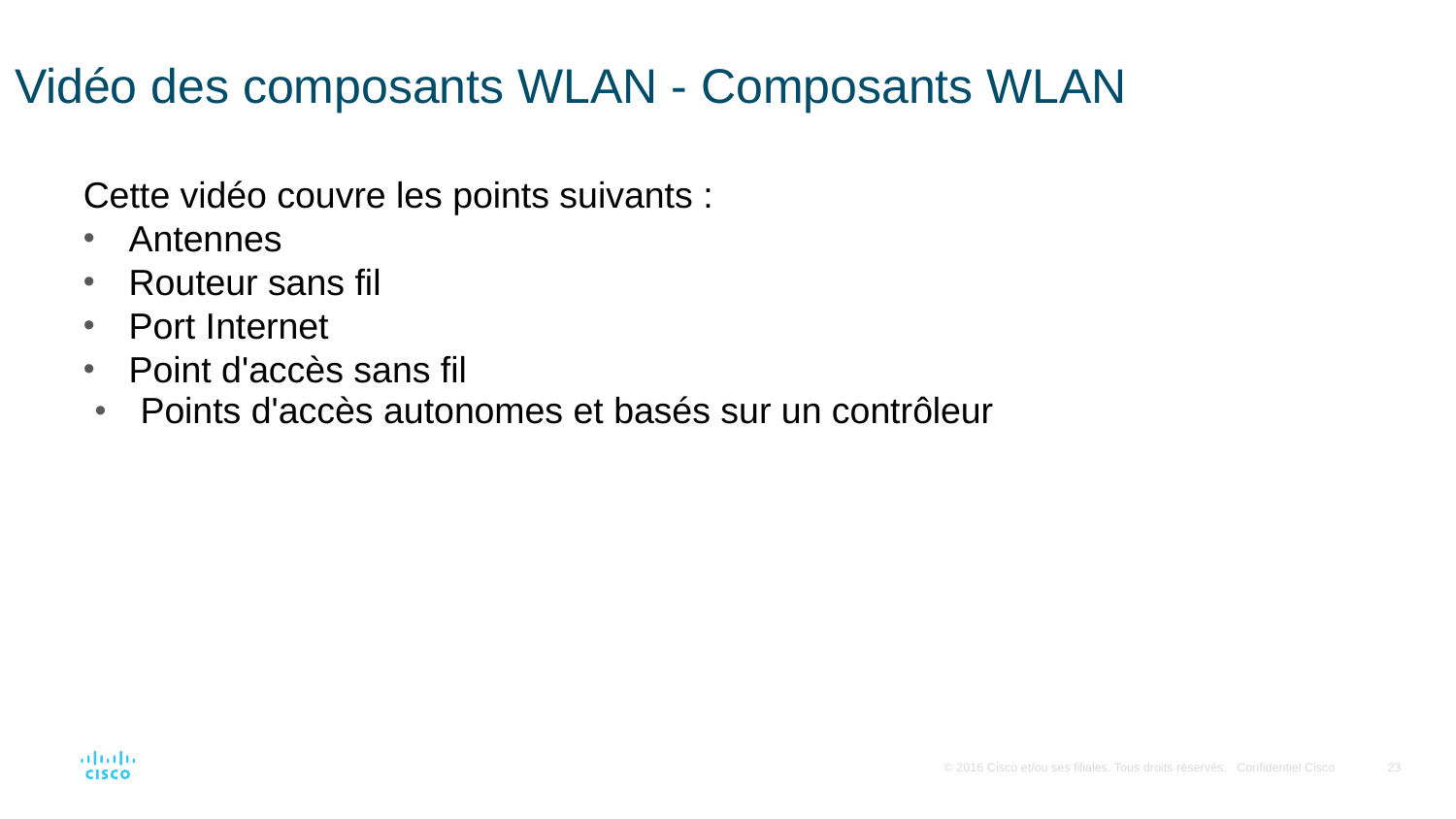

# Vidéo des composants WLAN - Composants WLAN
Cette vidéo couvre les points suivants :
Antennes
Routeur sans fil
Port Internet
Point d'accès sans fil
Points d'accès autonomes et basés sur un contrôleur